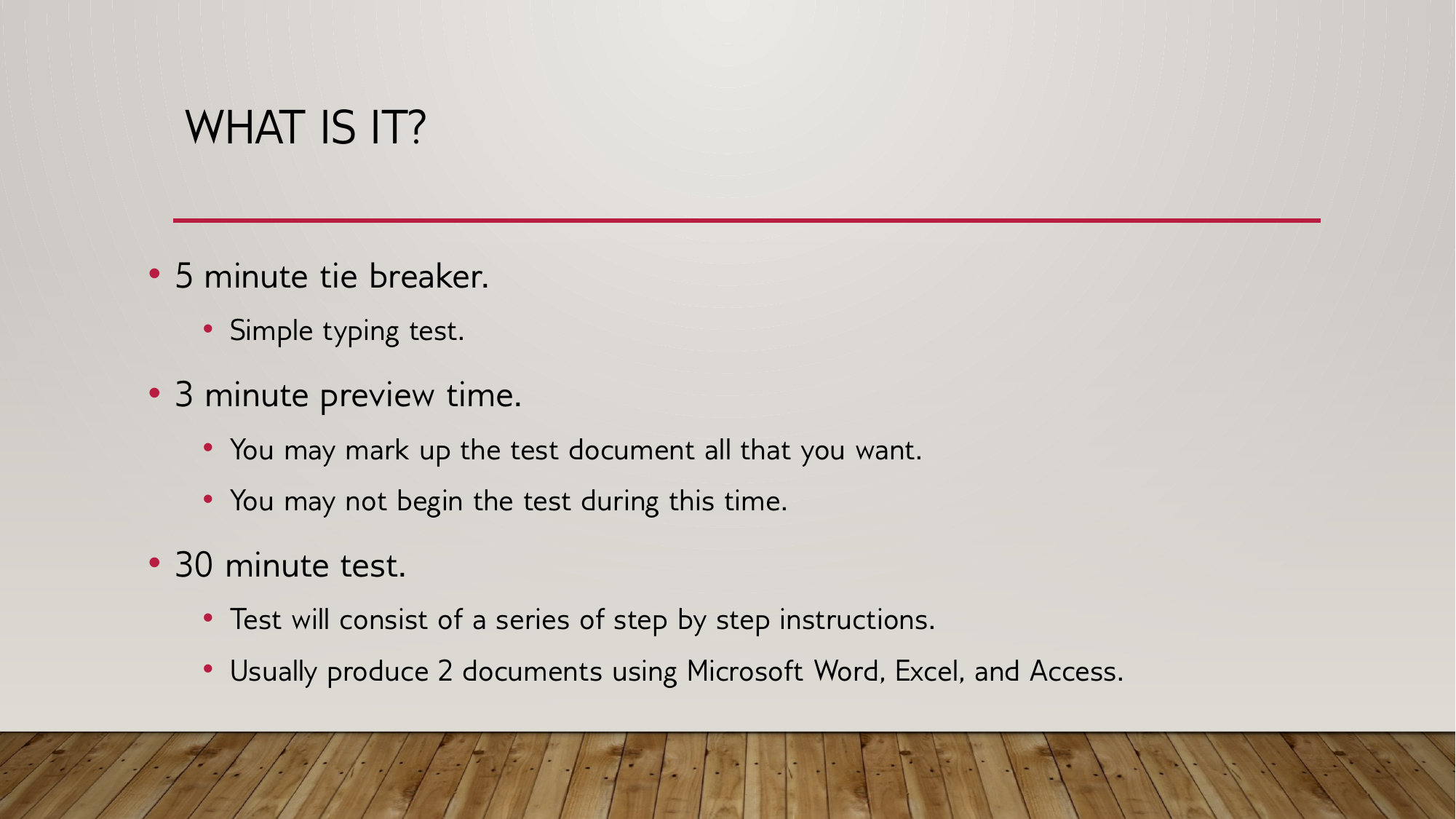

# What is it?
5 minute tie breaker.
Simple typing test.
3 minute preview time.
You may mark up the test document all that you want.
You may not begin the test during this time.
30 minute test.
Test will consist of a series of step by step instructions.
Usually produce 2 documents using Microsoft Word, Excel, and Access.